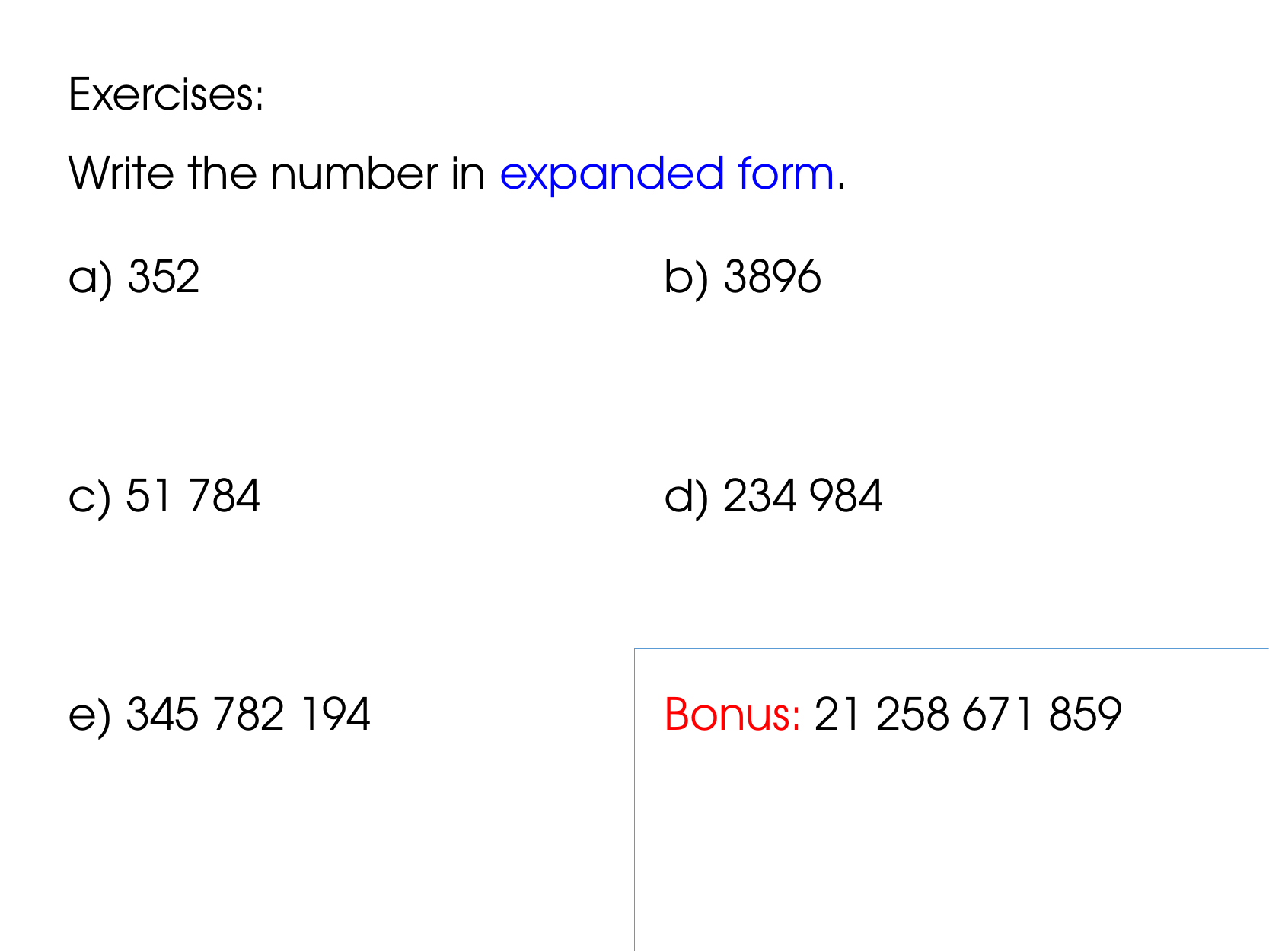

Exercises:
Write the number in expanded form.
a) 352
b) 3896
c) 51 784
d) 234 984
e) 345 782 194
Bonus: 21 258 671 859